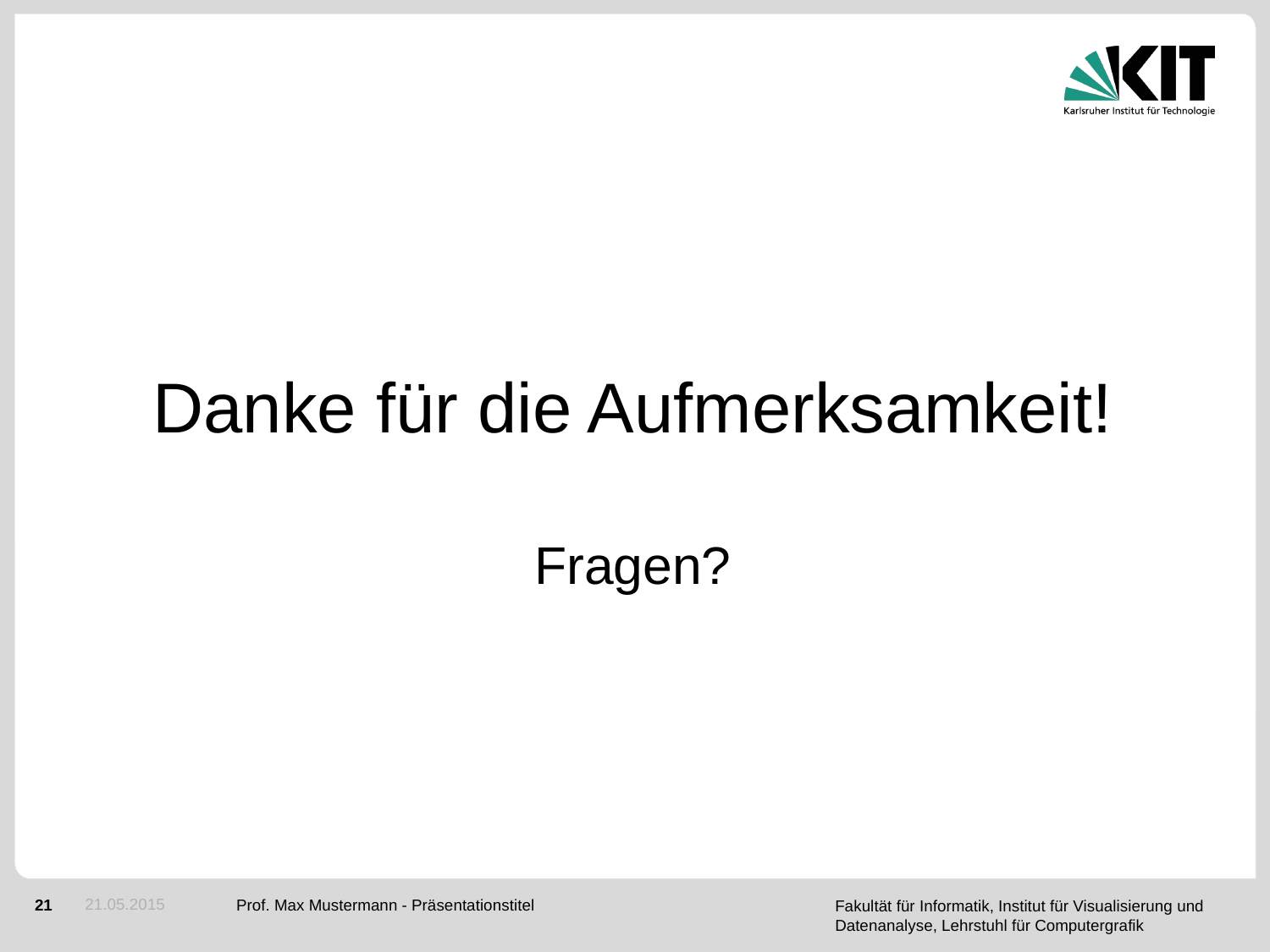

Danke für die Aufmerksamkeit!
Fragen?
21.05.2015
Prof. Max Mustermann - Präsentationstitel